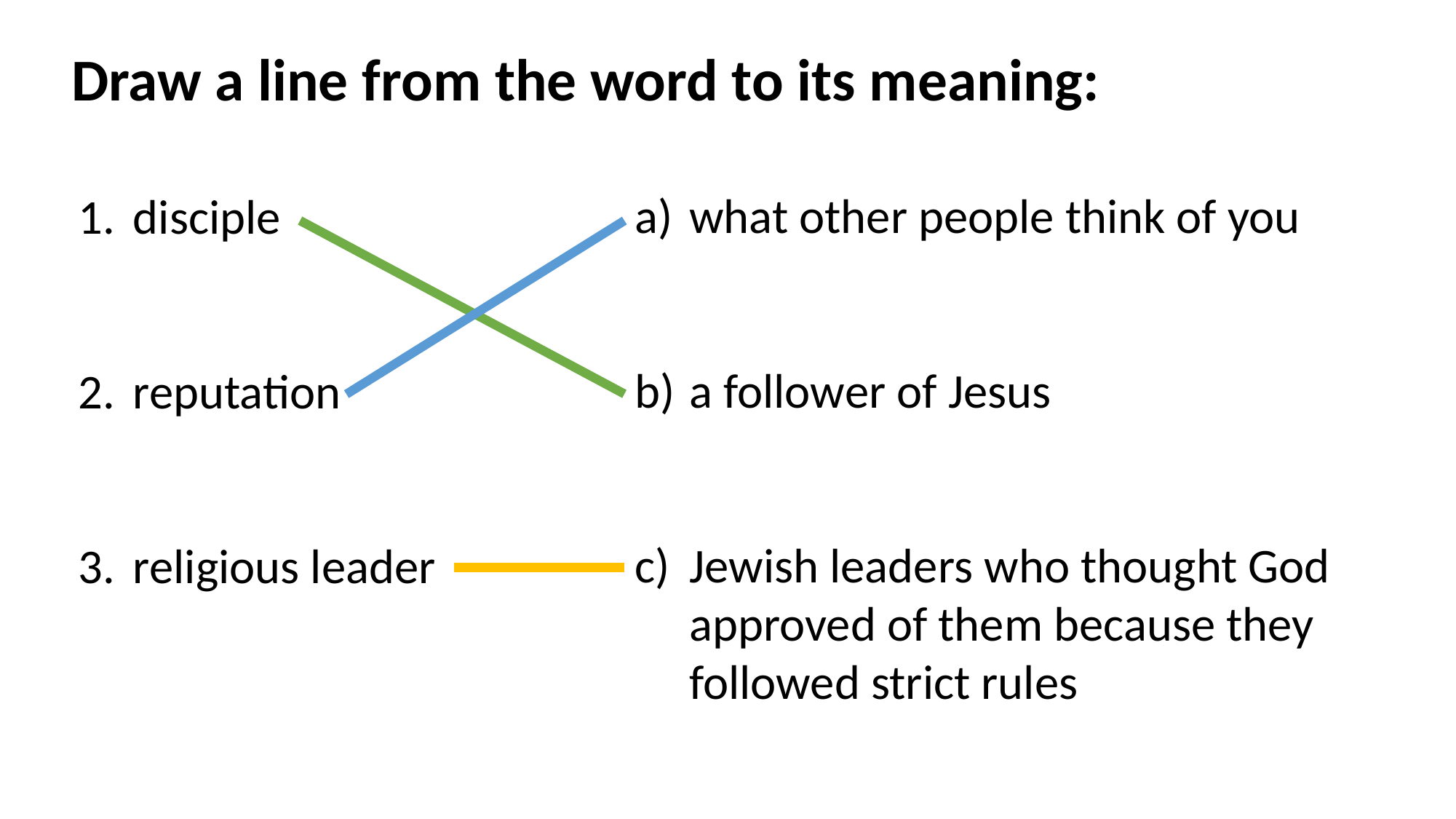

# Draw a line from the word to its meaning:
what other people think of you

a follower of Jesus

Jewish leaders who thought God approved of them because they followed strict rules
disciple

reputation

religious leader